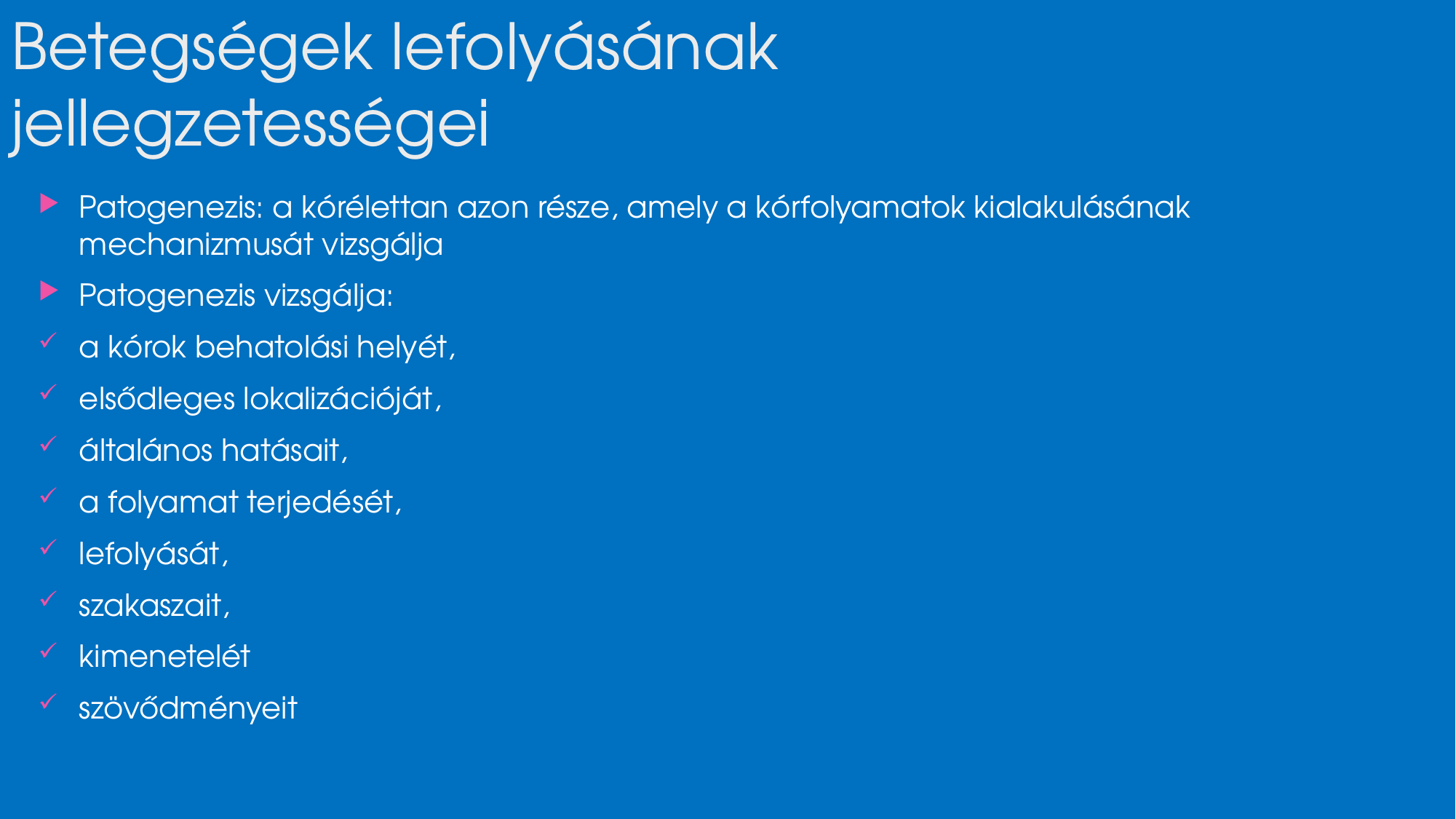

# Betegségek lefolyásának jellegzetességei
Patogenezis: a kórélettan azon része, amely a kórfolyamatok kialakulásának mechanizmusát vizsgálja
Patogenezis vizsgálja:
a kórok behatolási helyét,
elsődleges lokalizációját,
általános hatásait,
a folyamat terjedését,
lefolyását,
szakaszait,
kimenetelét
szövődményeit